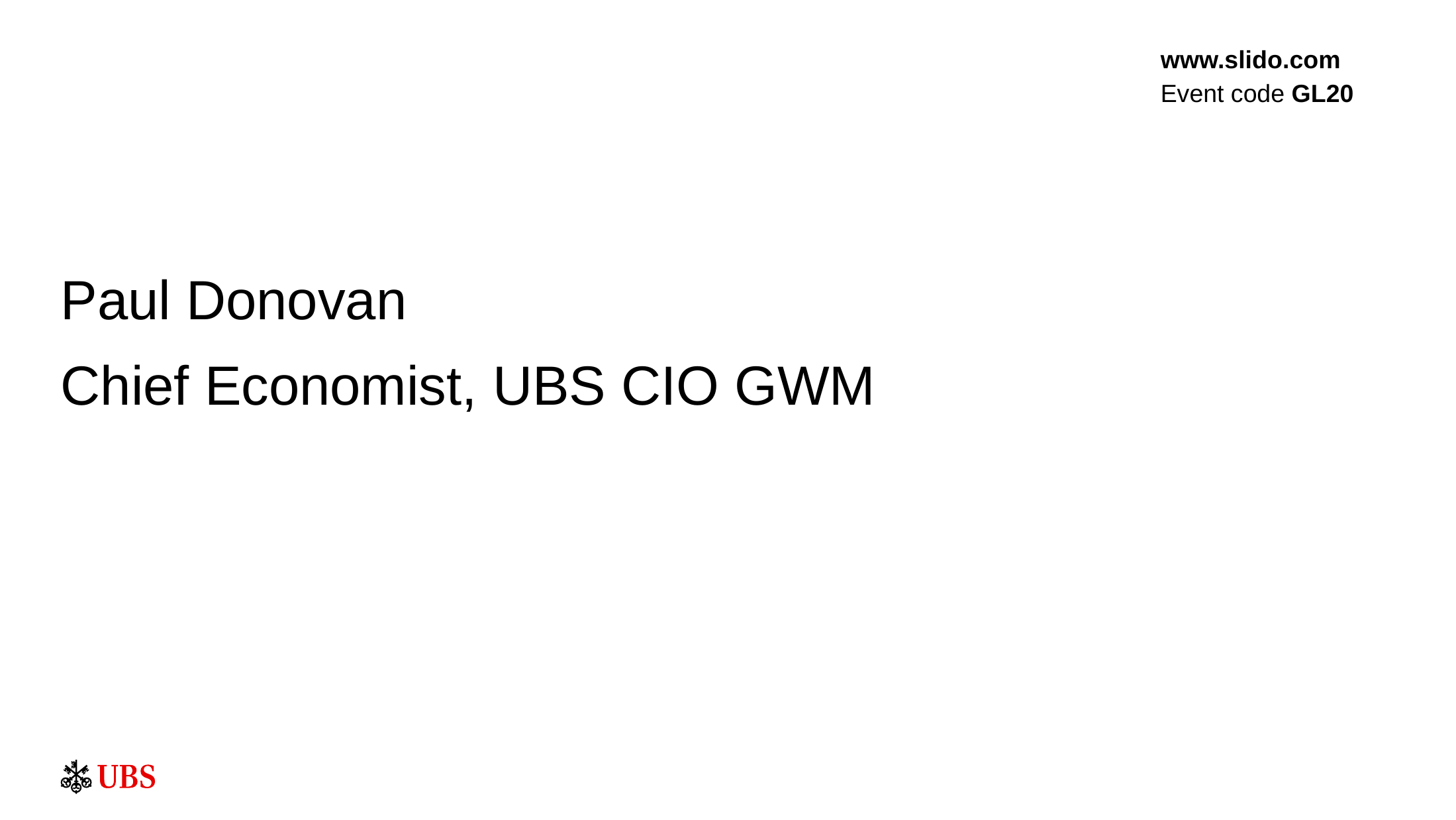

www.slido.com
Event code GL20
Paul Donovan
Chief Economist, UBS CIO GWM